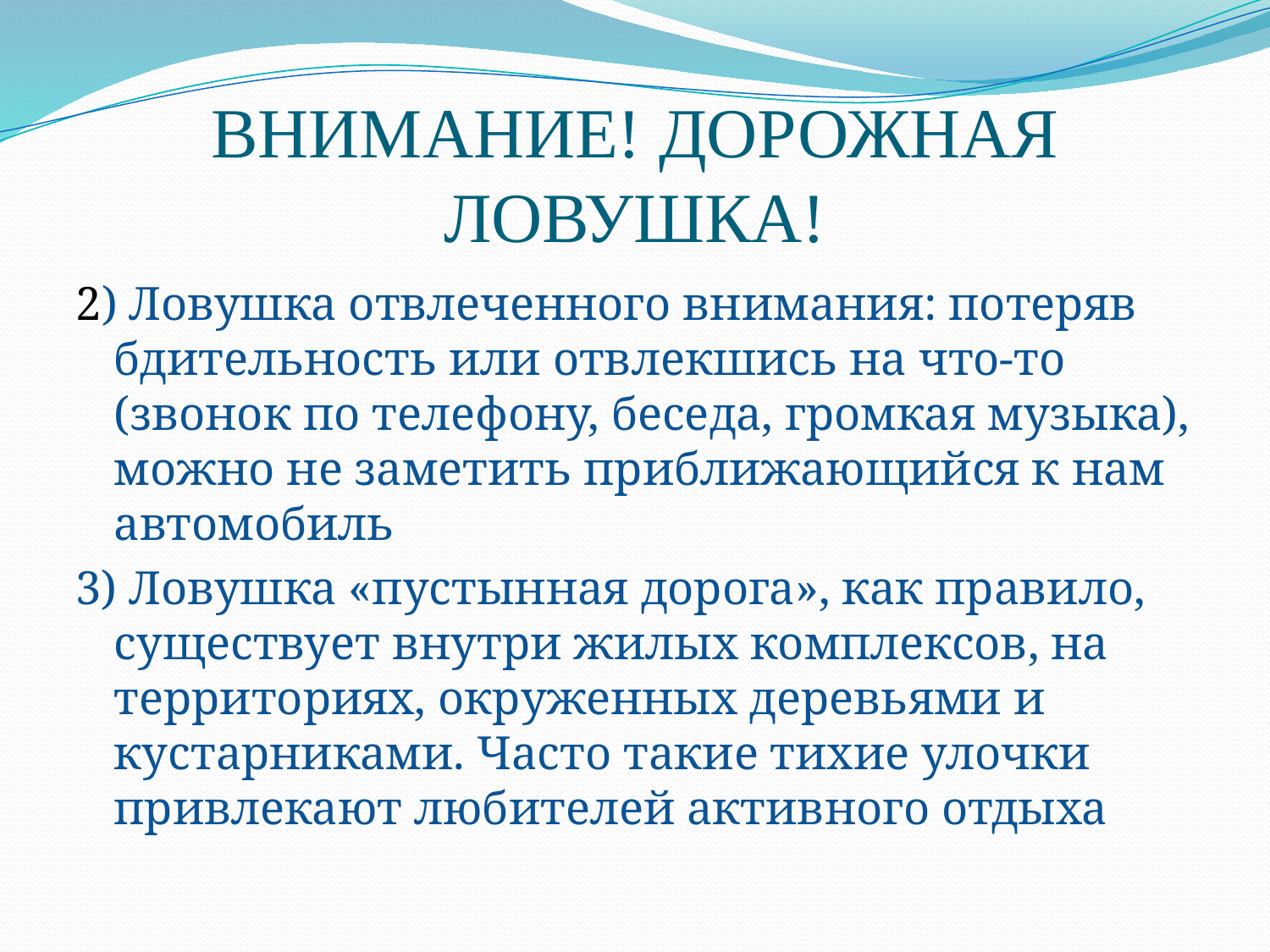

# ВНИМАНИЕ! ДОРОЖНАЯ ЛОВУШКА!
2) Ловушка отвлеченного внимания: потеряв бдительность или отвлекшись на что-то (звонок по телефону, беседа, громкая музыка), можно не заметить приближающийся к нам автомобиль
3) Ловушка «пустынная дорога», как правило, существует внутри жилых комплексов, на территориях, окруженных деревьями и кустарниками. Часто такие тихие улочки привлекают любителей активного отдыха